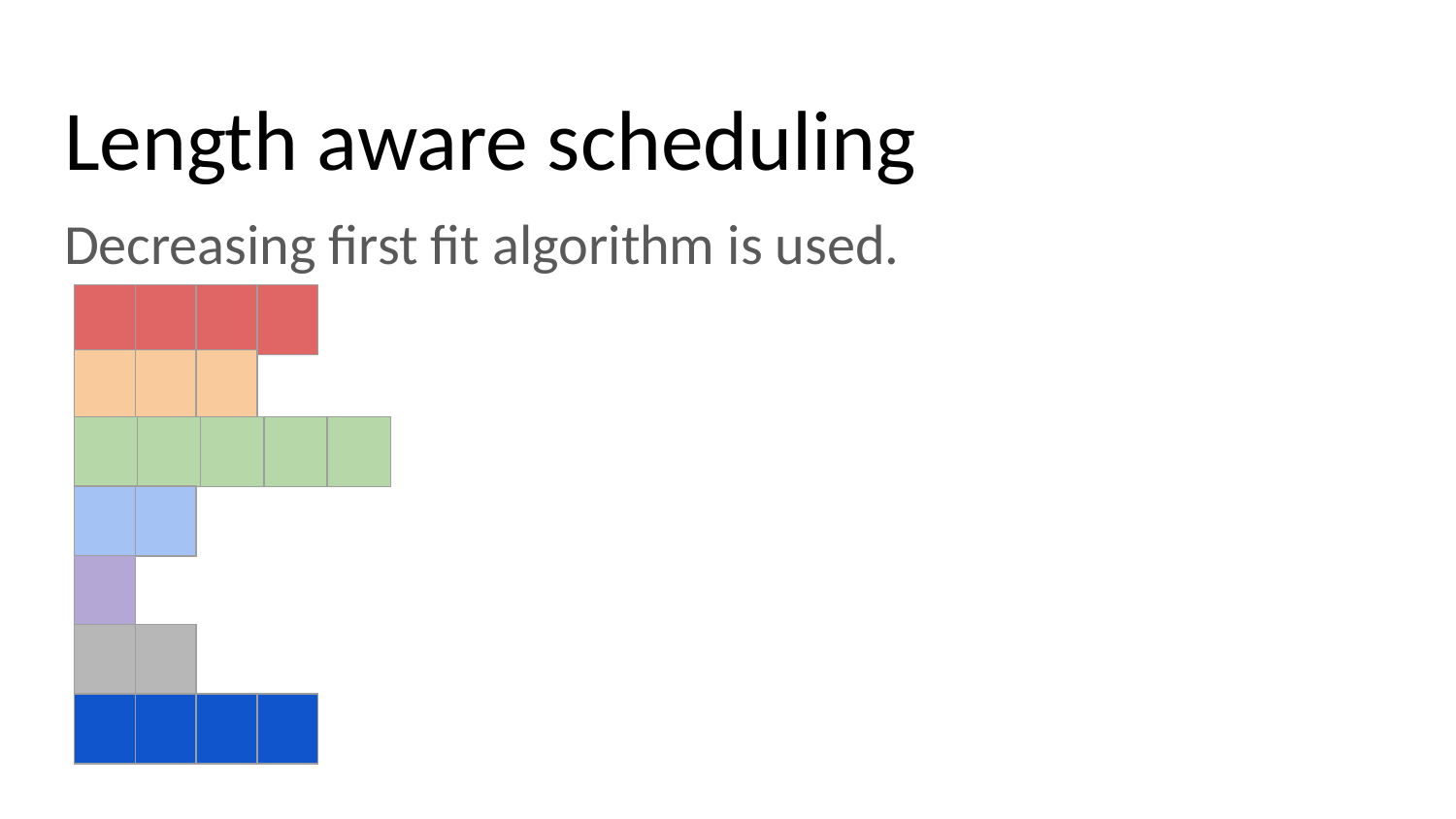

# Length aware scheduling
Decreasing first fit algorithm is used.
|  |  |  |  |
| --- | --- | --- | --- |
|  |  |  |
| --- | --- | --- |
|  |  |  |  |  |
| --- | --- | --- | --- | --- |
|  |  |
| --- | --- |
|  |
| --- |
|  |  |
| --- | --- |
|  |  |  |  |
| --- | --- | --- | --- |